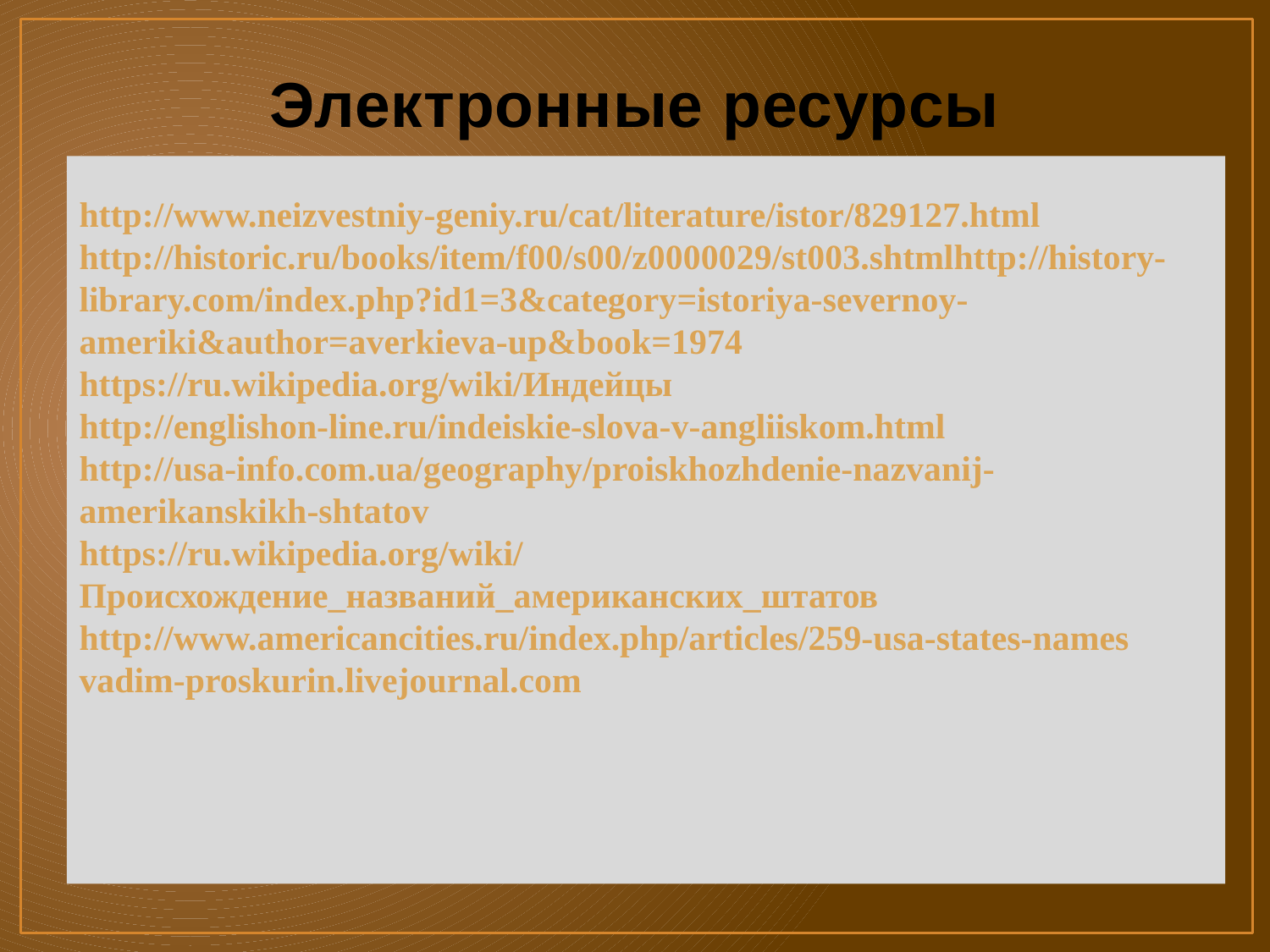

# Электронные ресурсы

http://www.neizvestniy-geniy.ru/cat/literature/istor/829127.html
http://historic.ru/books/item/f00/s00/z0000029/st003.shtmlhttp://history-library.com/index.php?id1=3&category=istoriya-severnoy-ameriki&author=averkieva-up&book=1974
https://ru.wikipedia.org/wiki/Индейцы
http://englishon-line.ru/indeiskie-slova-v-angliiskom.html
http://usa-info.com.ua/geography/proiskhozhdenie-nazvanij-amerikanskikh-shtatov
https://ru.wikipedia.org/wiki/Происхождение_названий_американских_штатов
http://www.americancities.ru/index.php/articles/259-usa-states-names
vadim-proskurin.livejournal.com